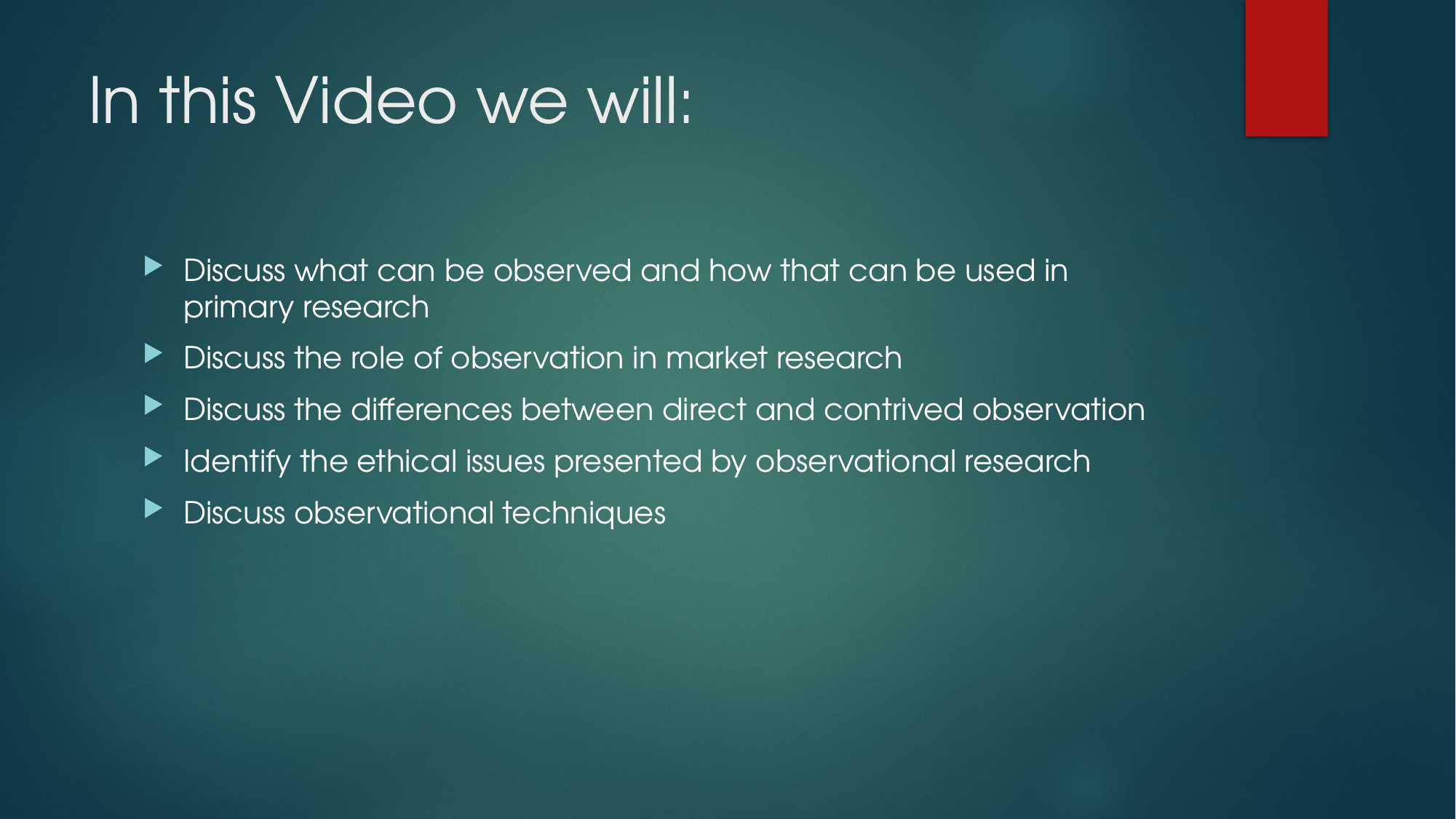

# In this Video we will:
Discuss what can be observed and how that can be used in primary research
Discuss the role of observation in market research
Discuss the differences between direct and contrived observation
Identify the ethical issues presented by observational research
Discuss observational techniques